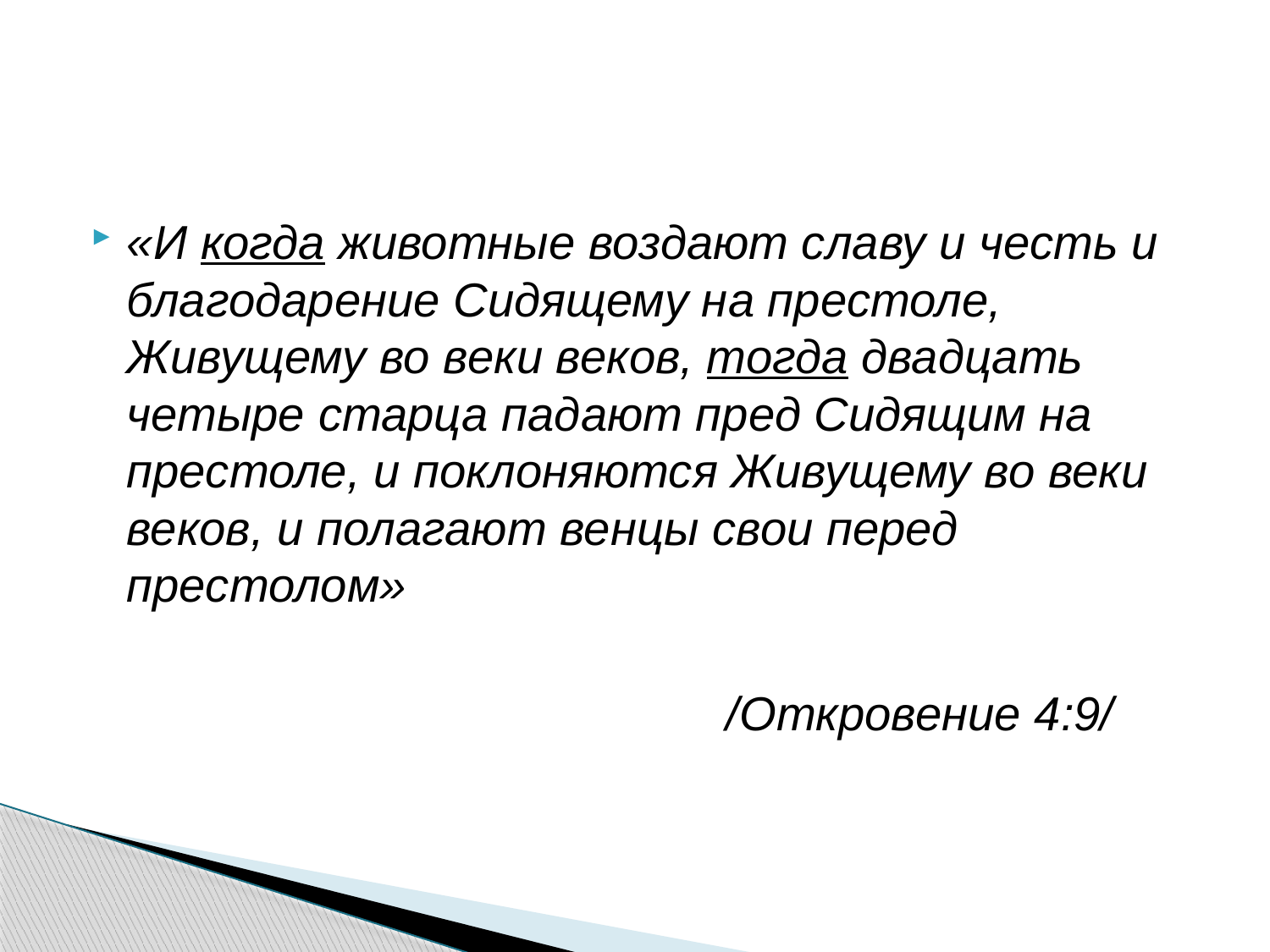

#
«И когда животные воздают славу и честь и благодарение Сидящему на престоле, Живущему во веки веков, тогда двадцать четыре старца падают пред Сидящим на престоле, и поклоняются Живущему во веки веков, и полагают венцы свои перед престолом»

					/Откровение 4:9/